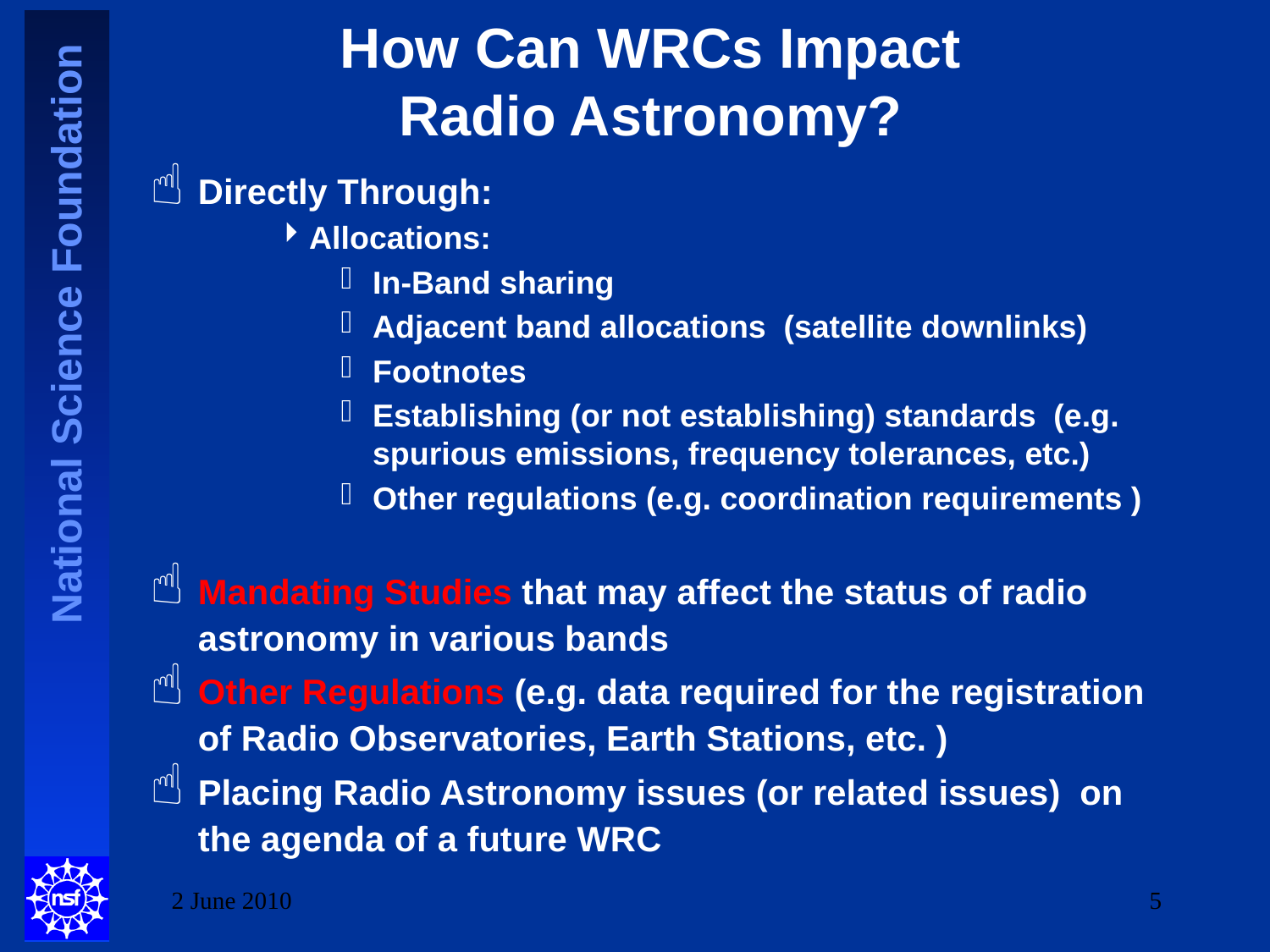

# How Can WRCs Impact Radio Astronomy?
Directly Through:
Allocations:
In-Band sharing
Adjacent band allocations  (satellite downlinks)
Footnotes
Establishing (or not establishing) standards  (e.g. spurious emissions, frequency tolerances, etc.)
Other regulations (e.g. coordination requirements )

Mandating Studies that may affect the status of radio astronomy in various bands
Other Regulations (e.g. data required for the registration of Radio Observatories, Earth Stations, etc. )
Placing Radio Astronomy issues (or related issues)  on the agenda of a future WRC
2 June 2010
5